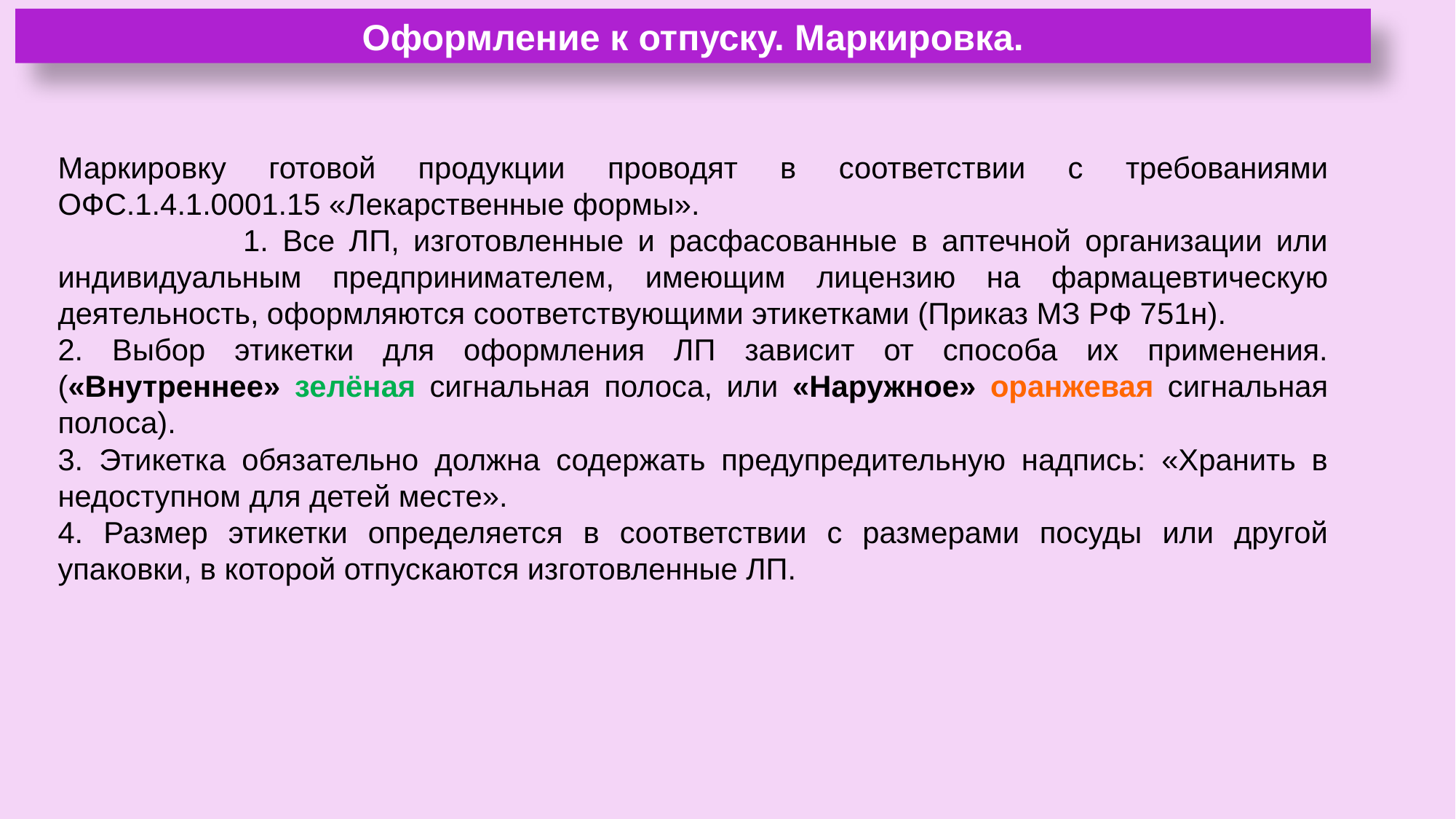

Оформление к отпуску. Маркировка.
Маркировку готовой продукции проводят в соответствии с требованиями ОФС.1.4.1.0001.15 «Лекарственные формы».
             1. Все ЛП, изготовленные и расфасованные в аптечной организации или индивидуальным предпринимателем, имеющим лицензию на фармацевтическую деятельность, оформляются соответствующими этикетками (Приказ МЗ РФ 751н).
2. Выбор этикетки для оформления ЛП зависит от способа их применения. («Внутреннее» зелёная сигнальная полоса, или «Наружное» оранжевая сигнальная полоса).
3. Этикетка обязательно должна содержать предупредительную надпись: «Хранить в недоступном для детей месте».
4. Размер этикетки определяется в соответствии с размерами посуды или другой упаковки, в которой отпускаются изготовленные ЛП.